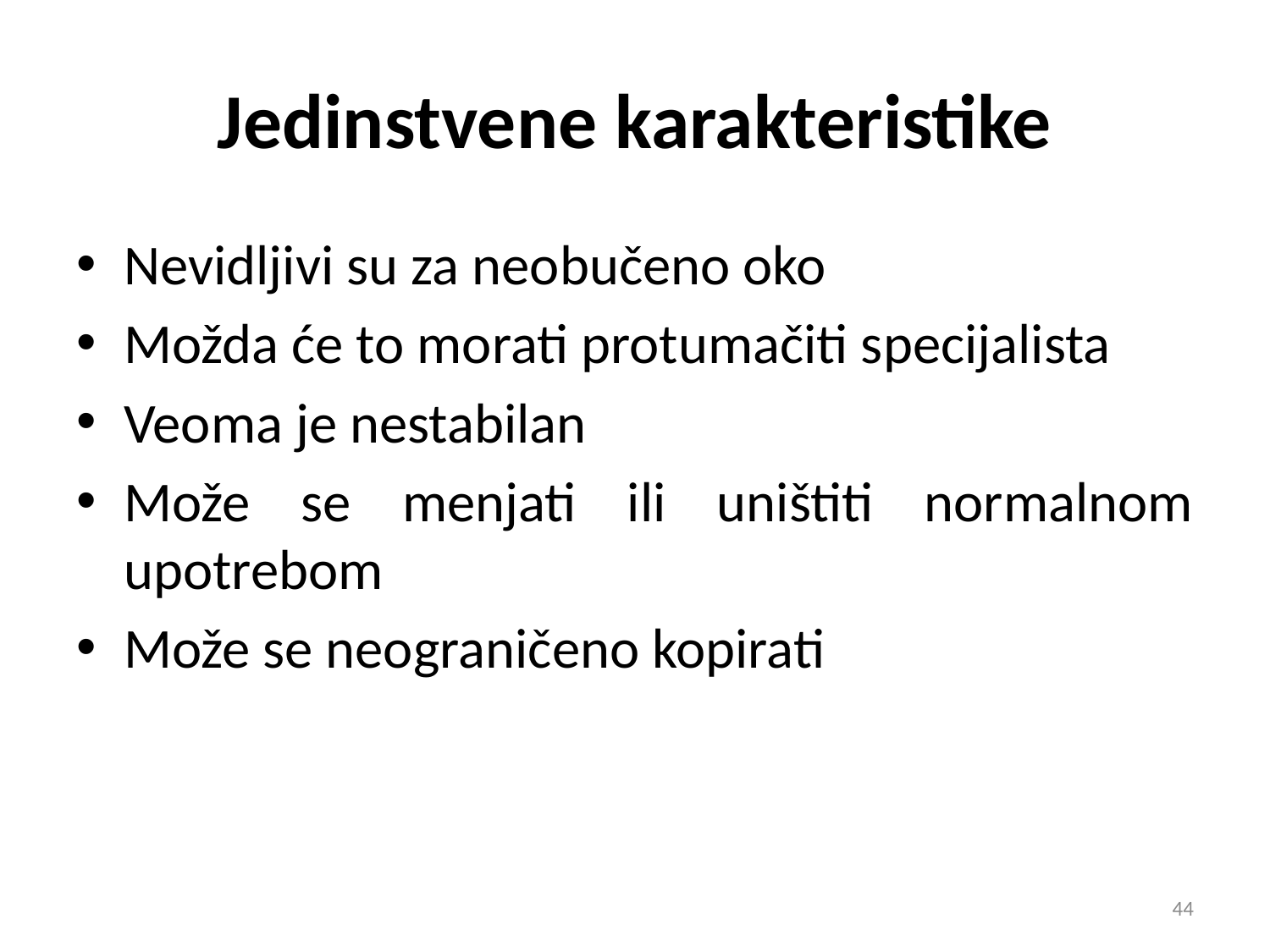

# Jedinstvene karakteristike
Nevidljivi su za neobučeno oko
Možda će to morati protumačiti specijalista
Veoma je nestabilan
Može se menjati ili uništiti normalnom upotrebom
Može se neograničeno kopirati

44